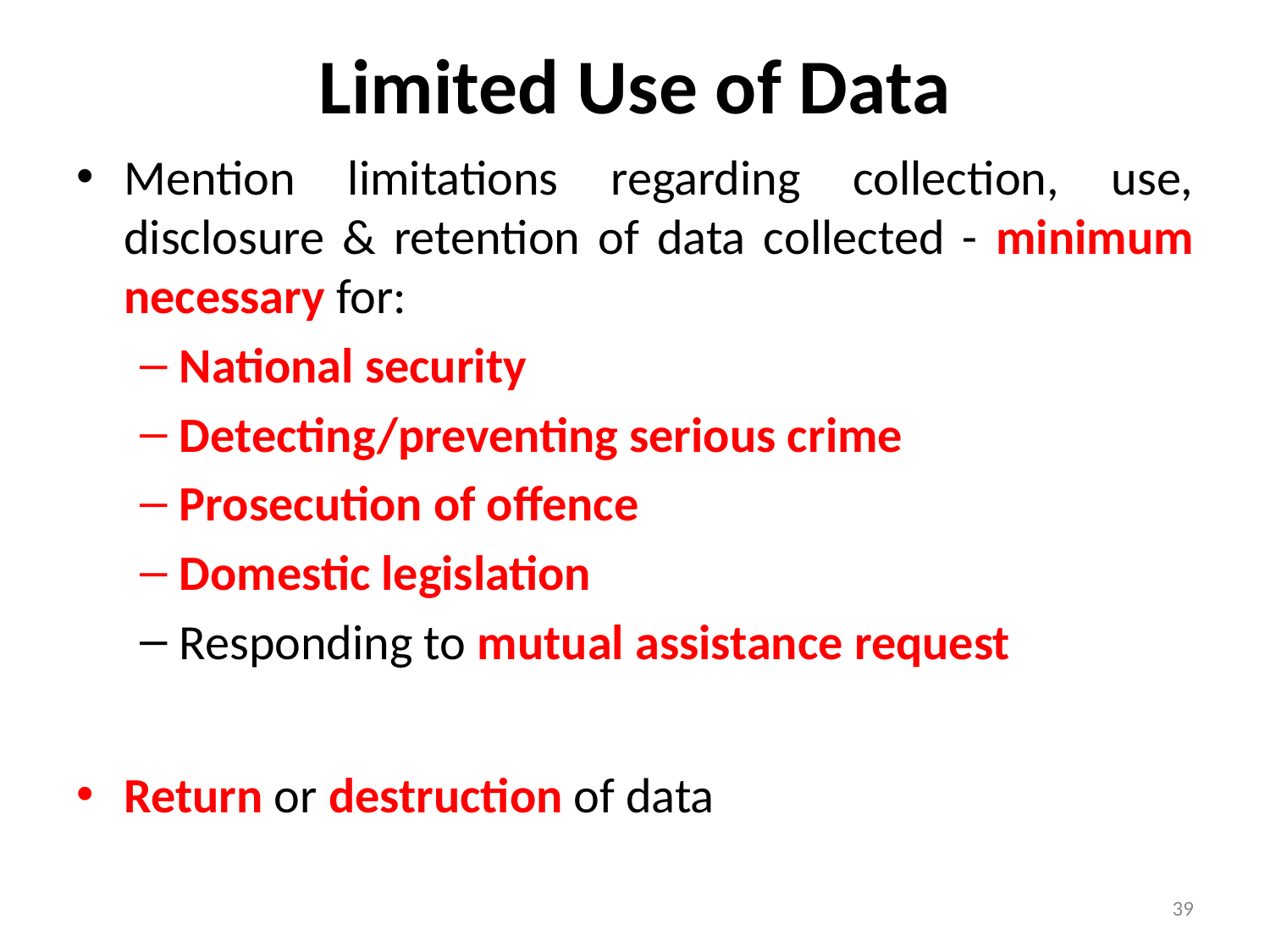

# Limited Use of Data
Mention limitations regarding collection, use, disclosure & retention of data collected - minimum necessary for:
National security
Detecting/preventing serious crime
Prosecution of offence
Domestic legislation
Responding to mutual assistance request

Return or destruction of data
39